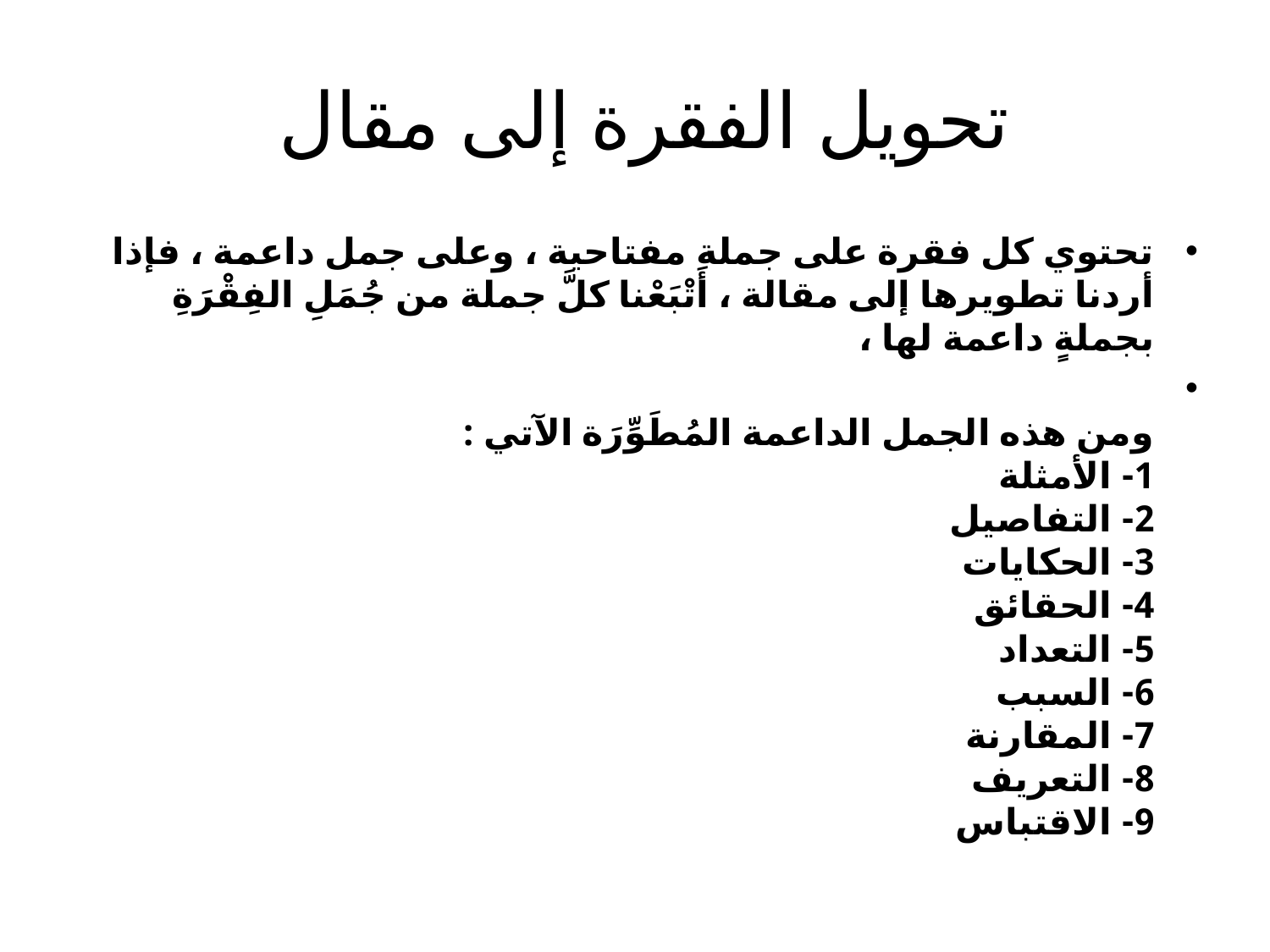

# تحويل الفقرة إلى مقال
تحتوي كل فقرة على جملة مفتاحية ، وعلى جمل داعمة ، فإذا أردنا تطويرها إلى مقالة ، أَتْبَعْنا كلَّ جملة من جُمَلِ الفِقْرَةِ بجملةٍ داعمة لها ،
ومن هذه الجمل الداعمة المُطَوِّرَة الآتي :
1- الأمثلة
2- التفاصيل 
3- الحكايات 
4- الحقائق 
5- التعداد 
6- السبب 
7- المقارنة 
8- التعريف
9- الاقتباس